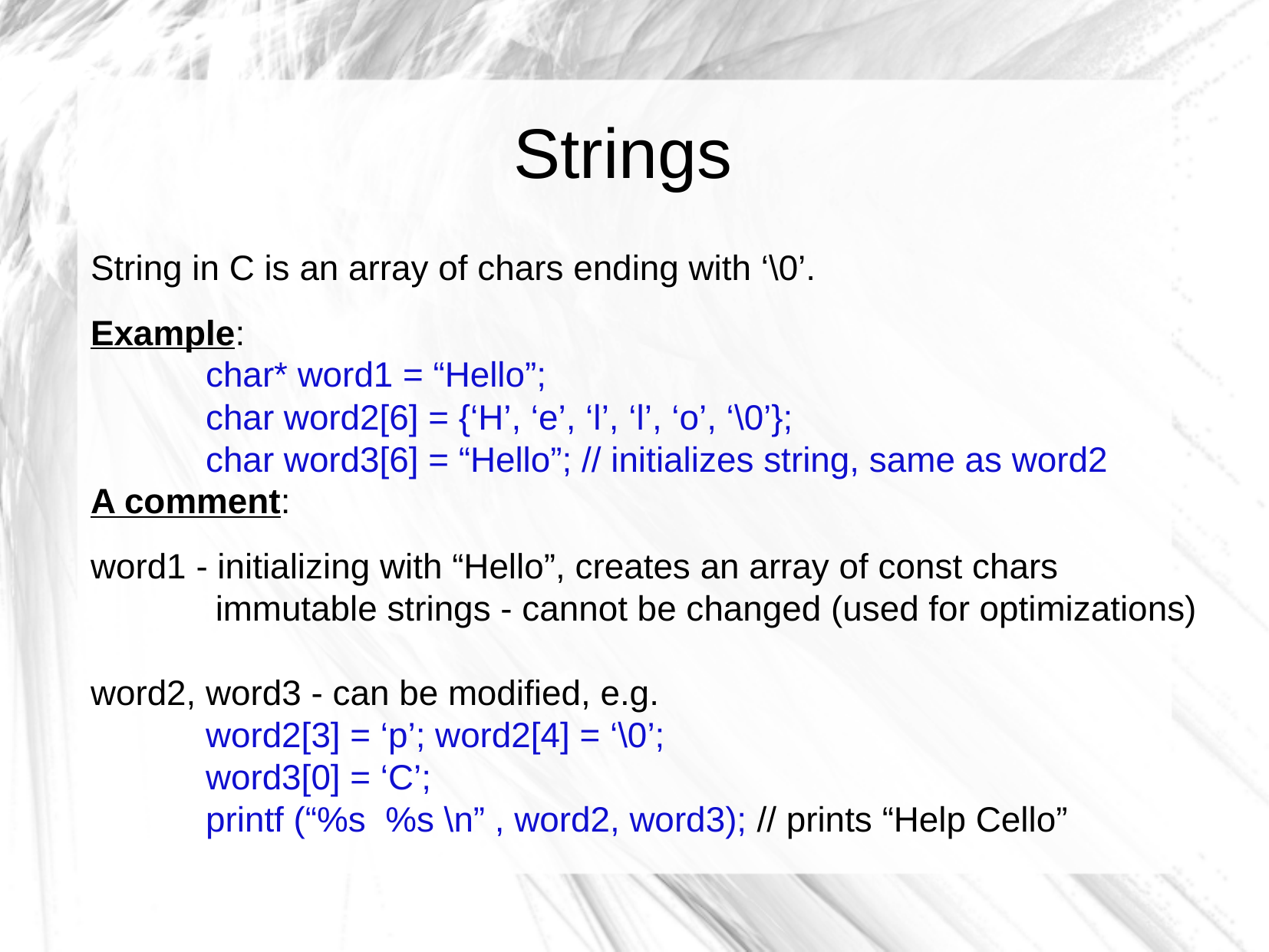

Strings
String in C is an array of chars ending with ‘\0’.
Example:
	char* word1 = “Hello”;
	char word2[6] = {‘H’, ‘e’, ‘l’, ‘l’, ‘o’, ‘\0’};
	char word3[6] = “Hello”; // initializes string, same as word2
A comment:
word1 - initializing with “Hello”, creates an array of const chars
	 immutable strings - cannot be changed (used for optimizations)
word2, word3 - can be modified, e.g.
	word2[3] = ‘p’; word2[4] = ‘\0’;
	word3[0] = ‘C’;
	printf (“%s  %s \n” , word2, word3); // prints “Help Cello”